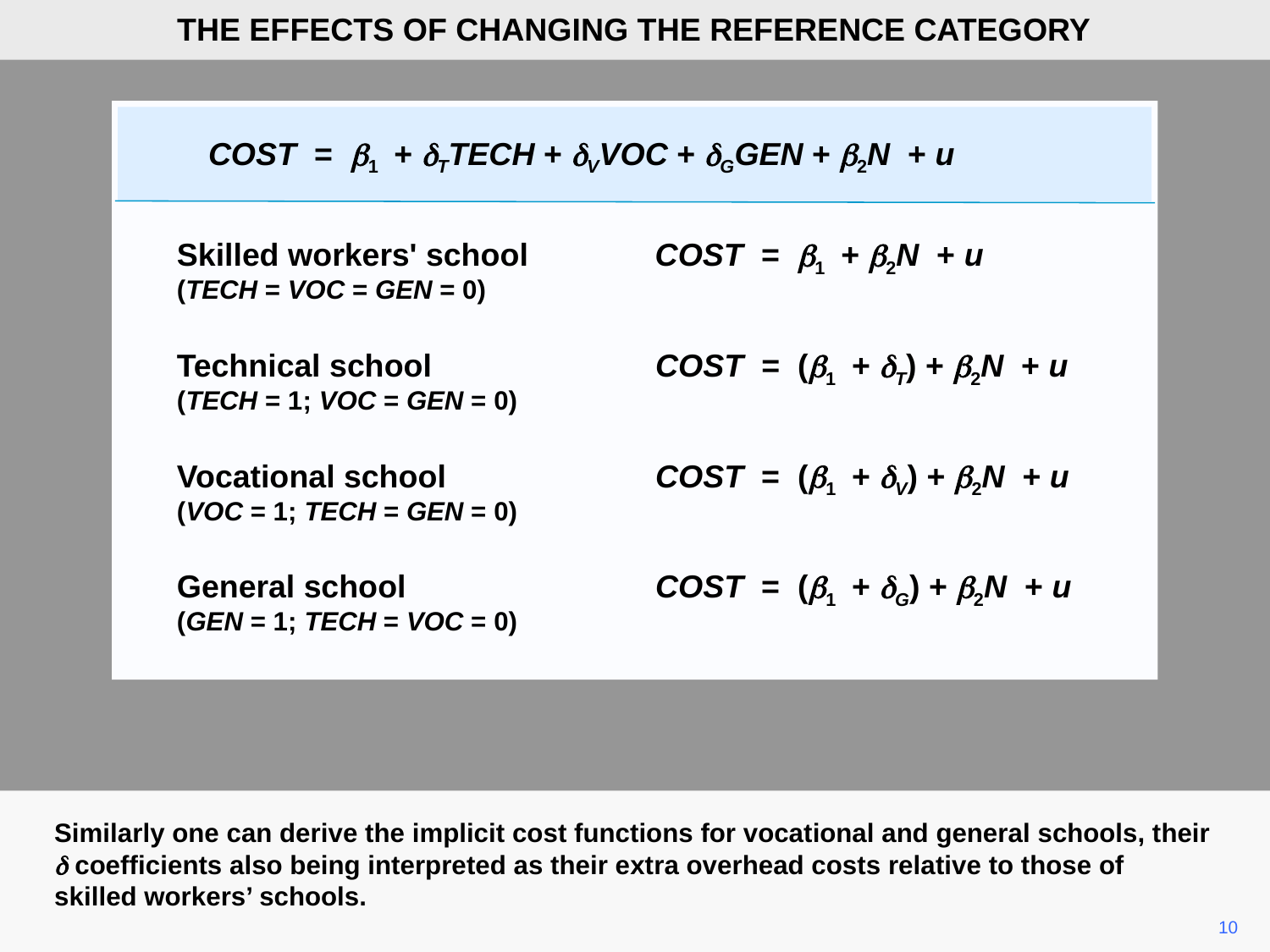

THE EFFECTS OF CHANGING THE REFERENCE CATEGORY

COST  =  β1 + δTTECH + δVVOC + δGGEN + β2N  + u

COST  =  β1 + β2N  + u
Skilled workers' school
(TECH = VOC = GEN = 0)
COST  =  (β1 + δT) + β2N  + u
Technical school
(TECH = 1; VOC = GEN = 0)
Vocational school
(VOC = 1; TECH = GEN = 0)
COST  =  (β1 + δV) + β2N  + u
General school
(GEN = 1; TECH = VOC = 0)
COST  =  (β1 + δG) + β2N  + u

Similarly one can derive the implicit cost functions for vocational and general schools, their δ coefficients also being interpreted as their extra overhead costs relative to those of skilled workers’ schools.
10